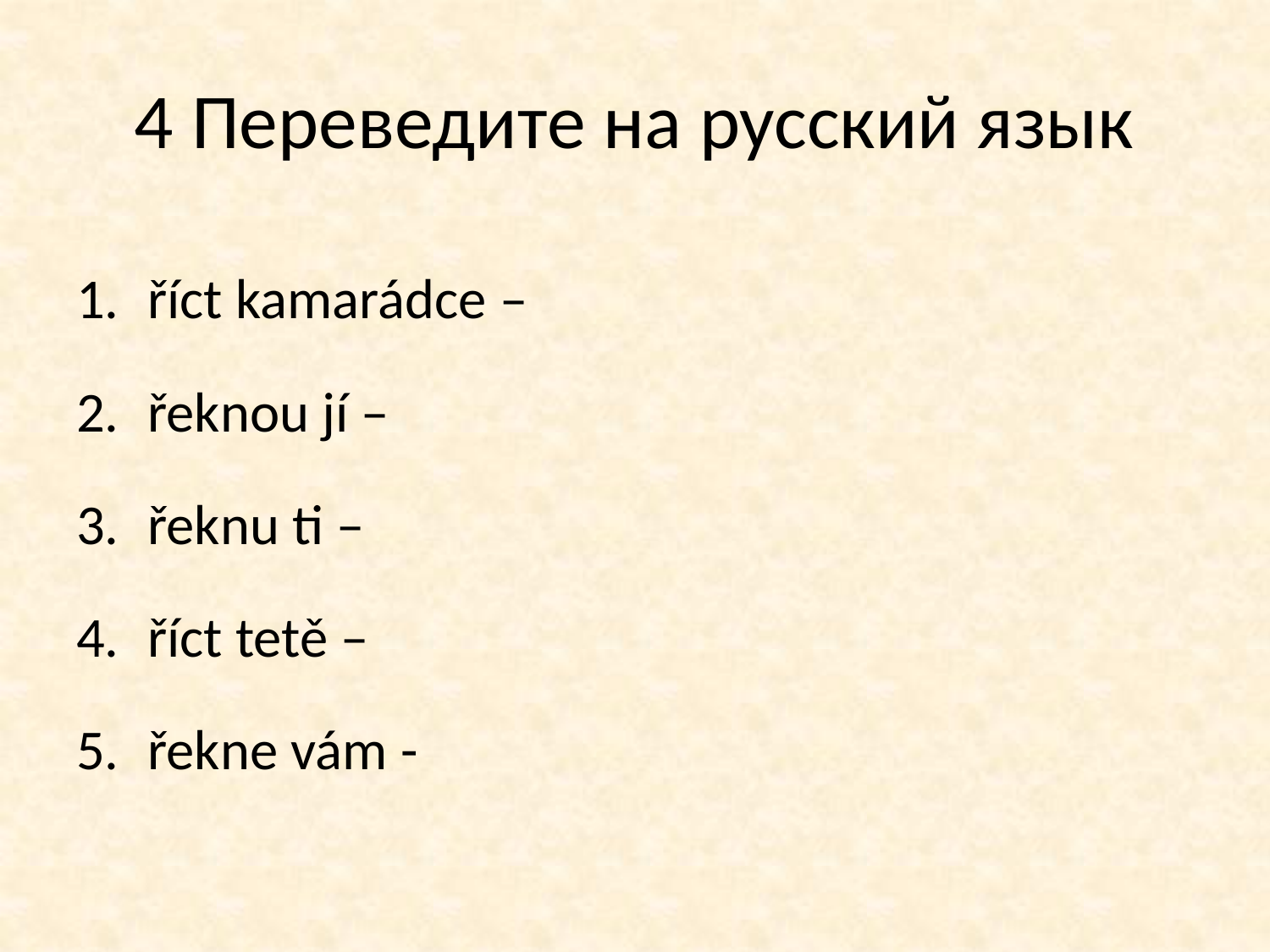

# 4 Переведите на русский язык
říct kamarádce –
řeknou jí –
řeknu ti –
říct tetě –
řekne vám -